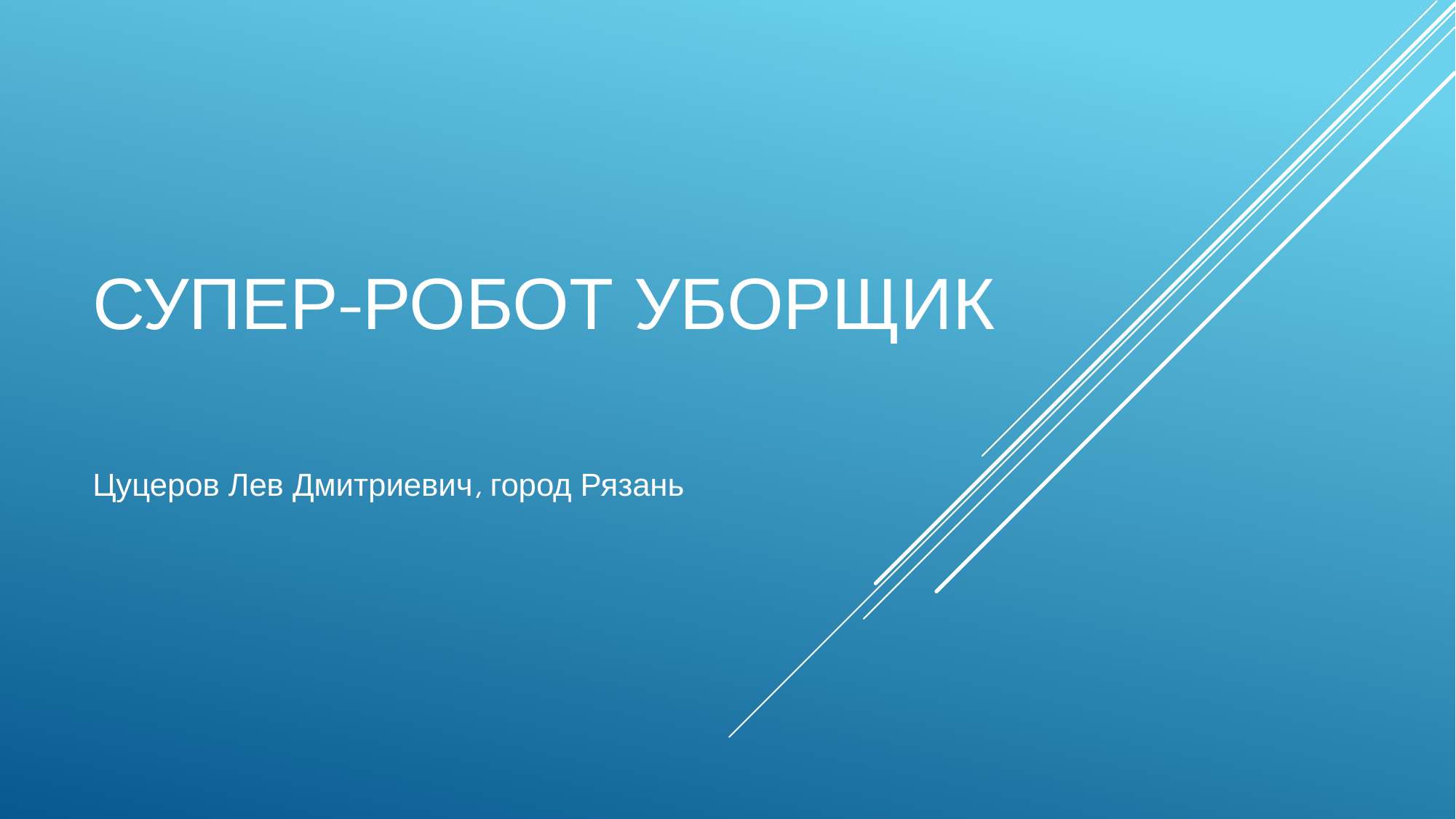

# Супер-робот уборщик
Цуцеров Лев Дмитриевич, город Рязань